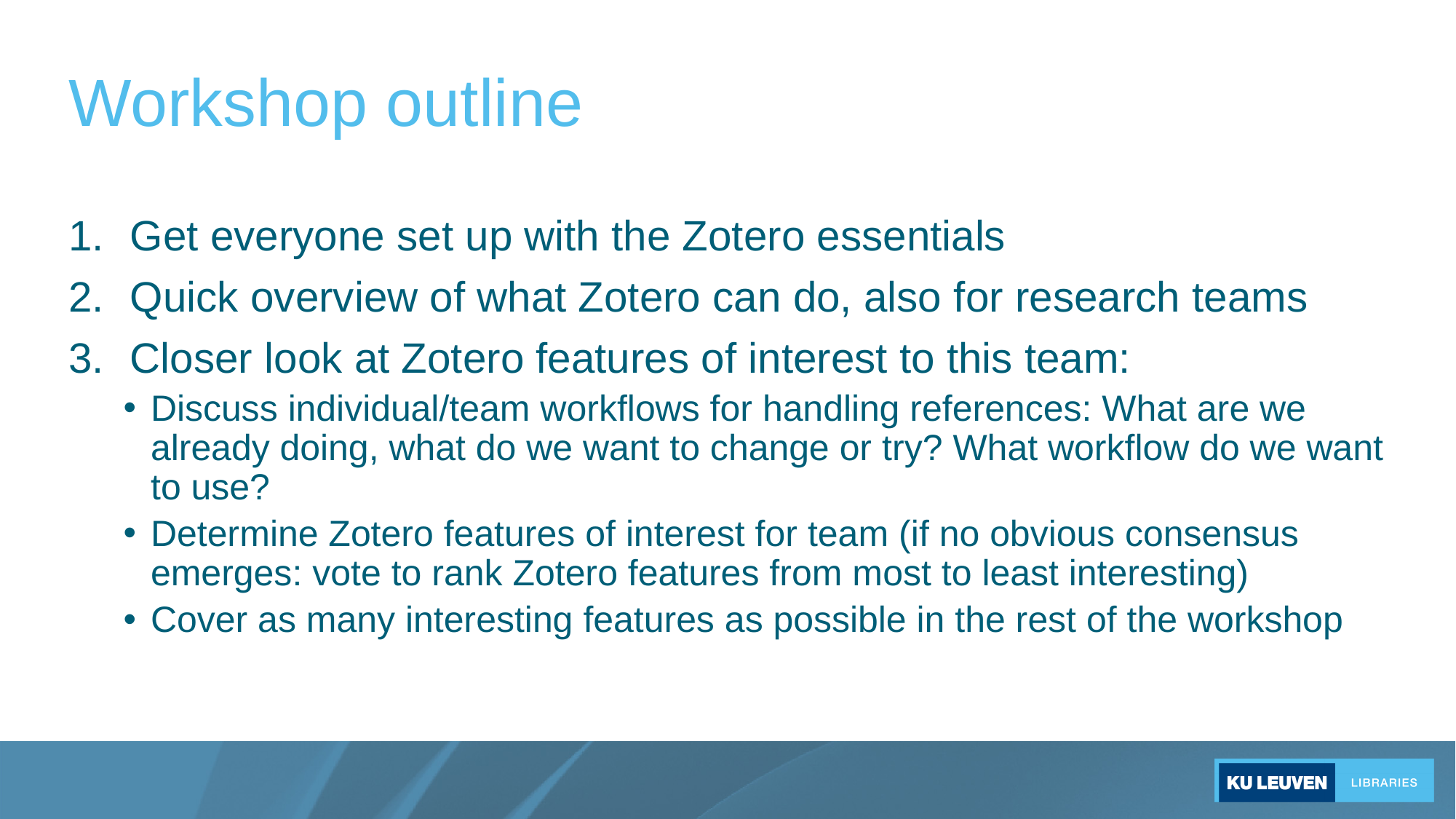

# Workshop outline
Get everyone set up with the Zotero essentials
Quick overview of what Zotero can do, also for research teams
Closer look at Zotero features of interest to this team:
Discuss individual/team workflows for handling references: What are we already doing, what do we want to change or try? What workflow do we want to use?
Determine Zotero features of interest for team (if no obvious consensus emerges: vote to rank Zotero features from most to least interesting)
Cover as many interesting features as possible in the rest of the workshop